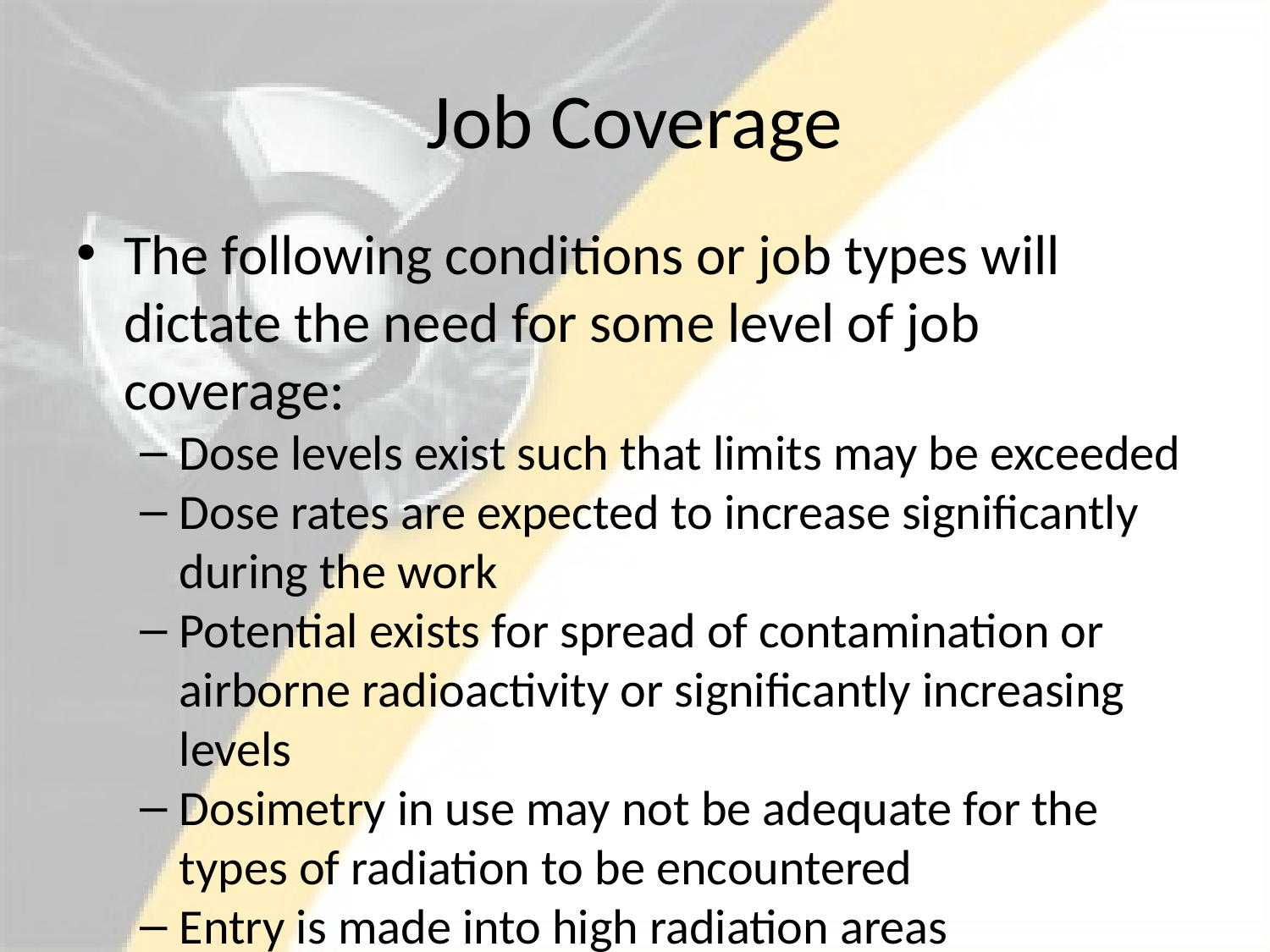

# Job Coverage
The following conditions or job types will dictate the need for some level of job coverage:
Dose levels exist such that limits may be exceeded
Dose rates are expected to increase significantly during the work
Potential exists for spread of contamination or airborne radioactivity or significantly increasing levels
Dosimetry in use may not be adequate for the types of radiation to be encountered
Entry is made into high radiation areas